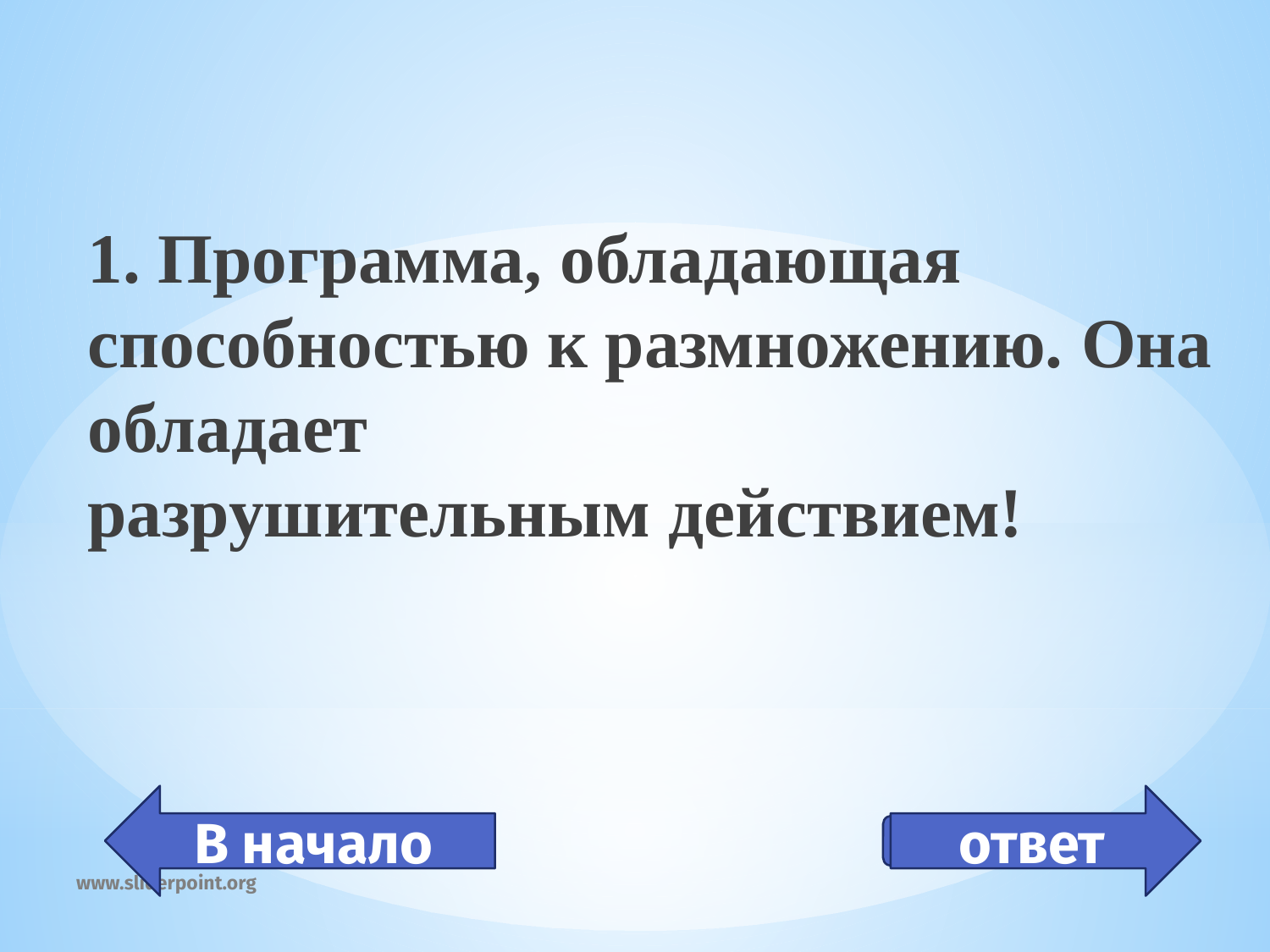

1. Программа, обладающая способностью к размножению. Она обладает
разрушительным действием!

В начало

ответ
вирус
www.sliderpoint.org